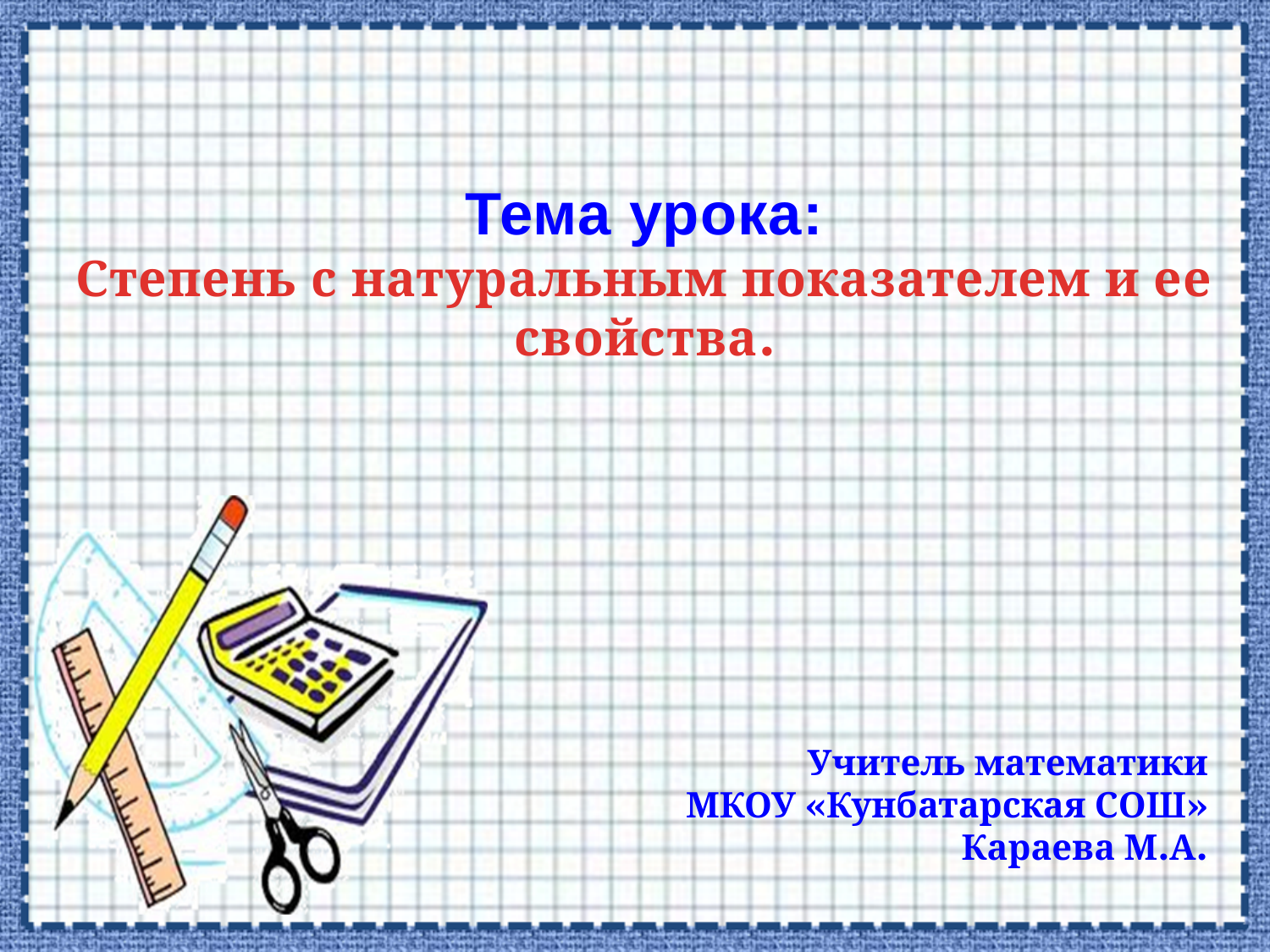

# Тема урока: Степень с натуральным показателем и ее свойства.
Учитель математики
МКОУ «Кунбатарская СОШ»
Караева М.А.